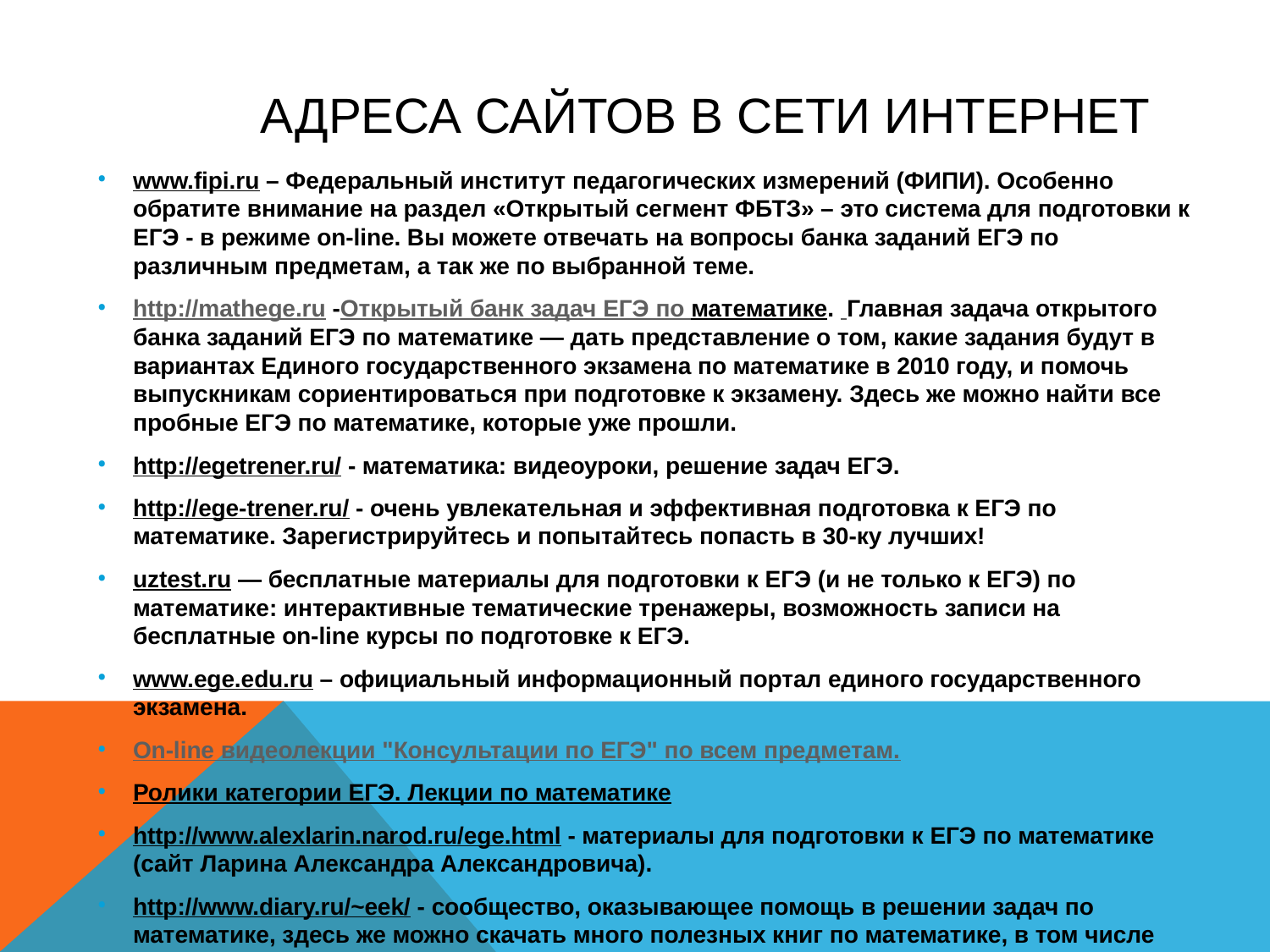

# Адреса сайтов в сети Интернет
www.fipi.ru – Федеральный институт педагогических измерений (ФИПИ). Особенно обратите внимание на раздел «Открытый сегмент ФБТЗ» – это система для подготовки к ЕГЭ - в режиме on-line. Вы можете отвечать на вопросы банка заданий ЕГЭ по различным предметам, а так же по выбранной теме.
http://mathege.ru -Открытый банк задач ЕГЭ по математике.  Главная задача открытого банка заданий ЕГЭ по математике — дать представление о том, какие задания будут в вариантах Единого государственного экзамена по математике в 2010 году, и помочь выпускникам сориентироваться при подготовке к экзамену. Здесь же можно найти все пробные ЕГЭ по математике, которые уже прошли.
http://egetrener.ru/ - математика: видеоуроки, решение задач ЕГЭ.
http://ege-trener.ru/ - очень увлекательная и эффективная подготовка к ЕГЭ по математике. Зарегистрируйтесь и попытайтесь попасть в 30-ку лучших!
uztest.ru — бесплатные материалы для подготовки к ЕГЭ (и не только к ЕГЭ) по математике: интерактивные тематические тренажеры, возможность записи на бесплатные on-line курсы по подготовке к ЕГЭ.
www.ege.edu.ru – официальный информационный портал единого государственного экзамена.
On-line видеолекции "Консультации по ЕГЭ" по всем предметам.
Ролики категории ЕГЭ. Лекции по математике
http://www.alexlarin.narod.ru/ege.html - материалы для подготовки к ЕГЭ по математике (сайт Ларина Александра Александровича).
http://www.diary.ru/~eek/ - сообщество, оказывающее помощь в решении задач по математике, здесь же можно скачать много полезных книг по математике, в том числе для подготовки к ЕГЭ.
http://4ege.ru/ - ЕГЭ портал, всё последнее к ЕГЭ. Вся информация о егэ. ЕГЭ 2010.